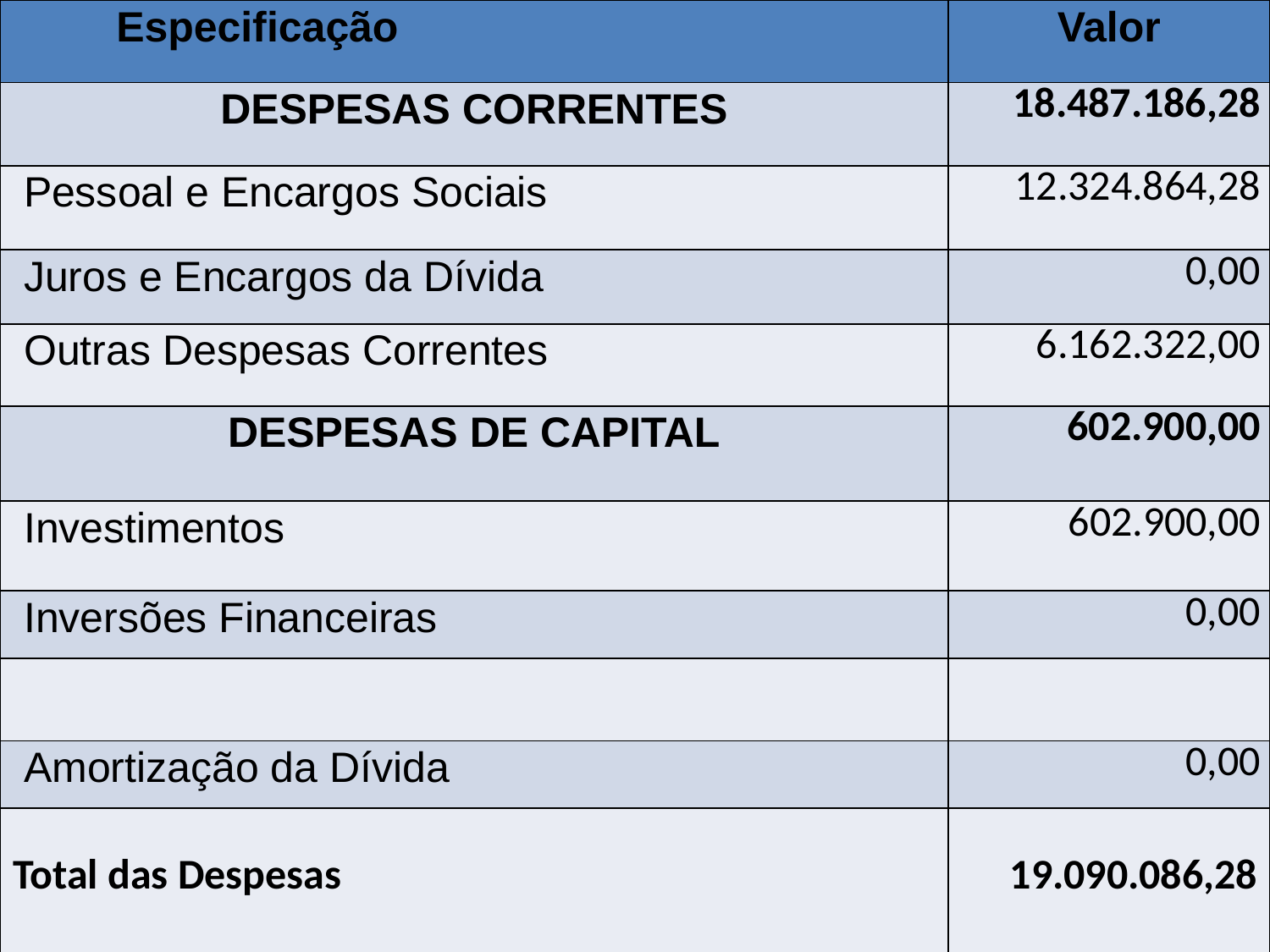

| Especificação | Valor |
| --- | --- |
| DESPESAS CORRENTES | 18.487.186,28 |
| Pessoal e Encargos Sociais | 12.324.864,28 |
| Juros e Encargos da Dívida | 0,00 |
| Outras Despesas Correntes | 6.162.322,00 |
| DESPESAS DE CAPITAL | 602.900,00 |
| Investimentos | 602.900,00 |
| Inversões Financeiras | 0,00 |
|  |  |
| Amortização da Dívida | 0,00 |
| Total das Despesas | 19.090.086,28 |